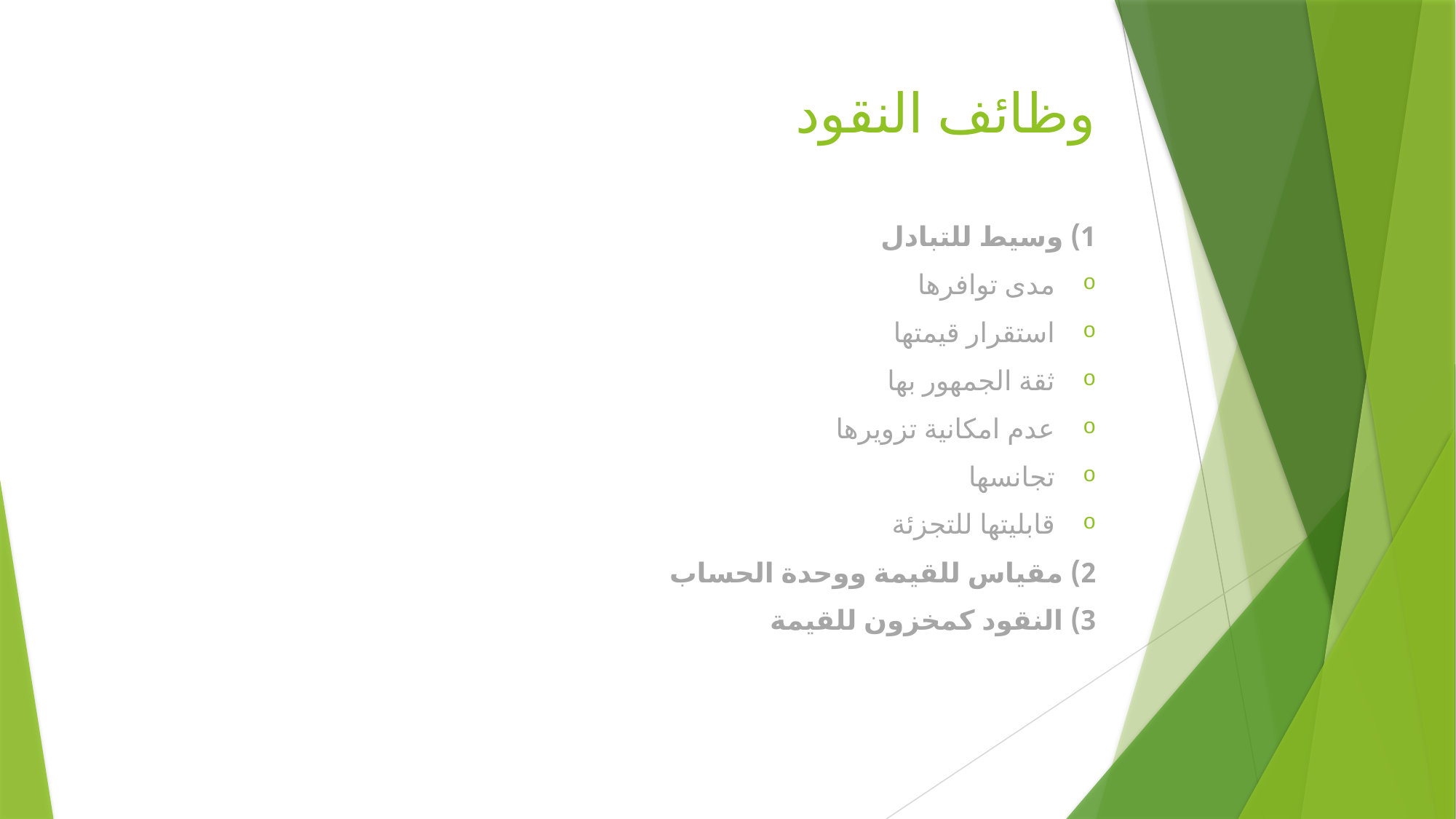

# وظائف النقود
1) وسيط للتبادل
مدى توافرها
استقرار قيمتها
ثقة الجمهور بها
عدم امكانية تزويرها
تجانسها
قابليتها للتجزئة
2) مقياس للقيمة ووحدة الحساب
3) النقود كمخزون للقيمة